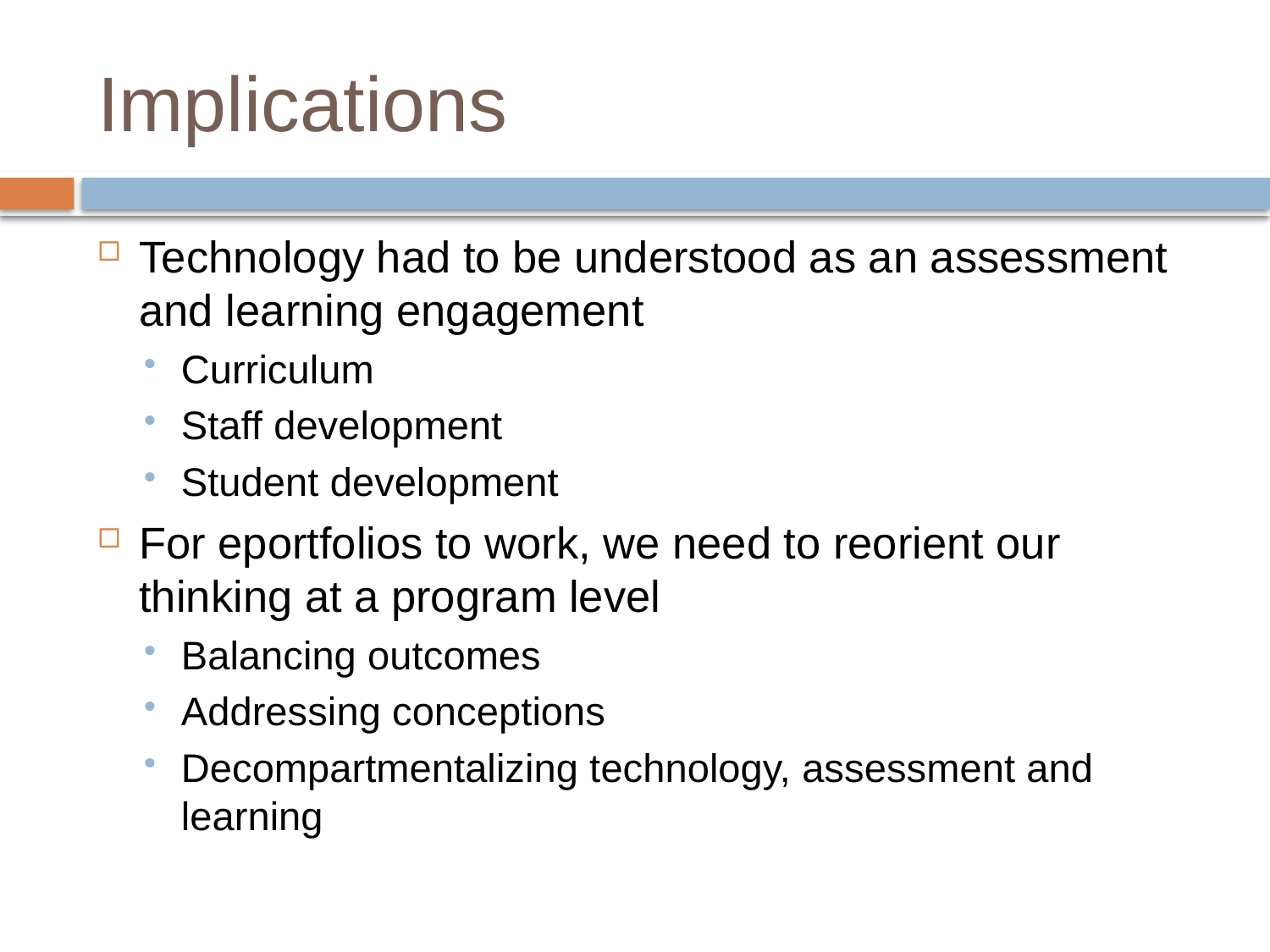

# Implications
Technology had to be understood as an assessment and learning engagement
Curriculum
Staff development
Student development
For eportfolios to work, we need to reorient our thinking at a program level
Balancing outcomes
Addressing conceptions
Decompartmentalizing technology, assessment and learning